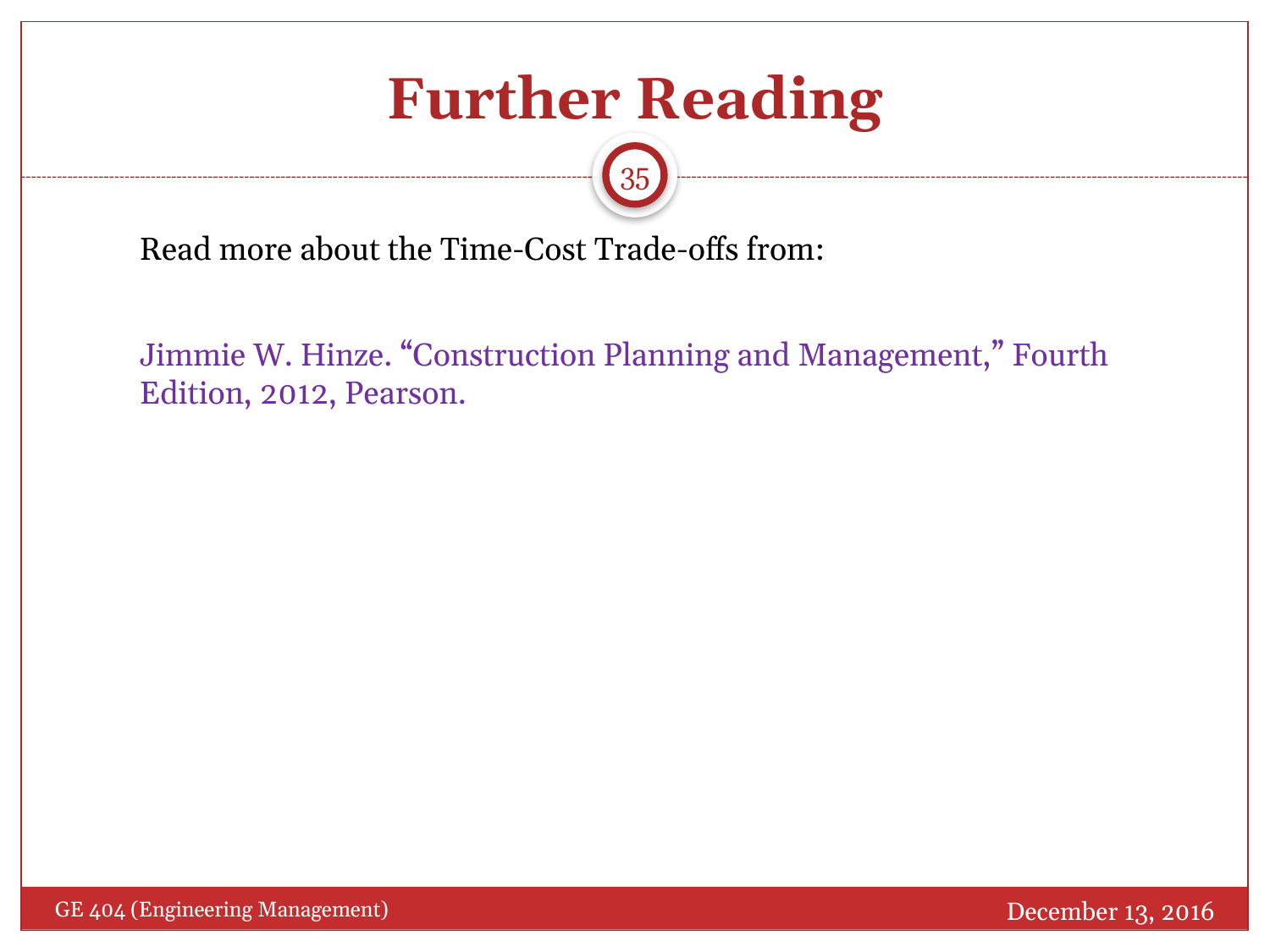

# Further Reading
35
Read more about the Time-Cost Trade-offs from:
Jimmie W. Hinze. “Construction Planning and Management,” Fourth Edition, 2012, Pearson.

December 13, 2016
GE 404 (Engineering Management)